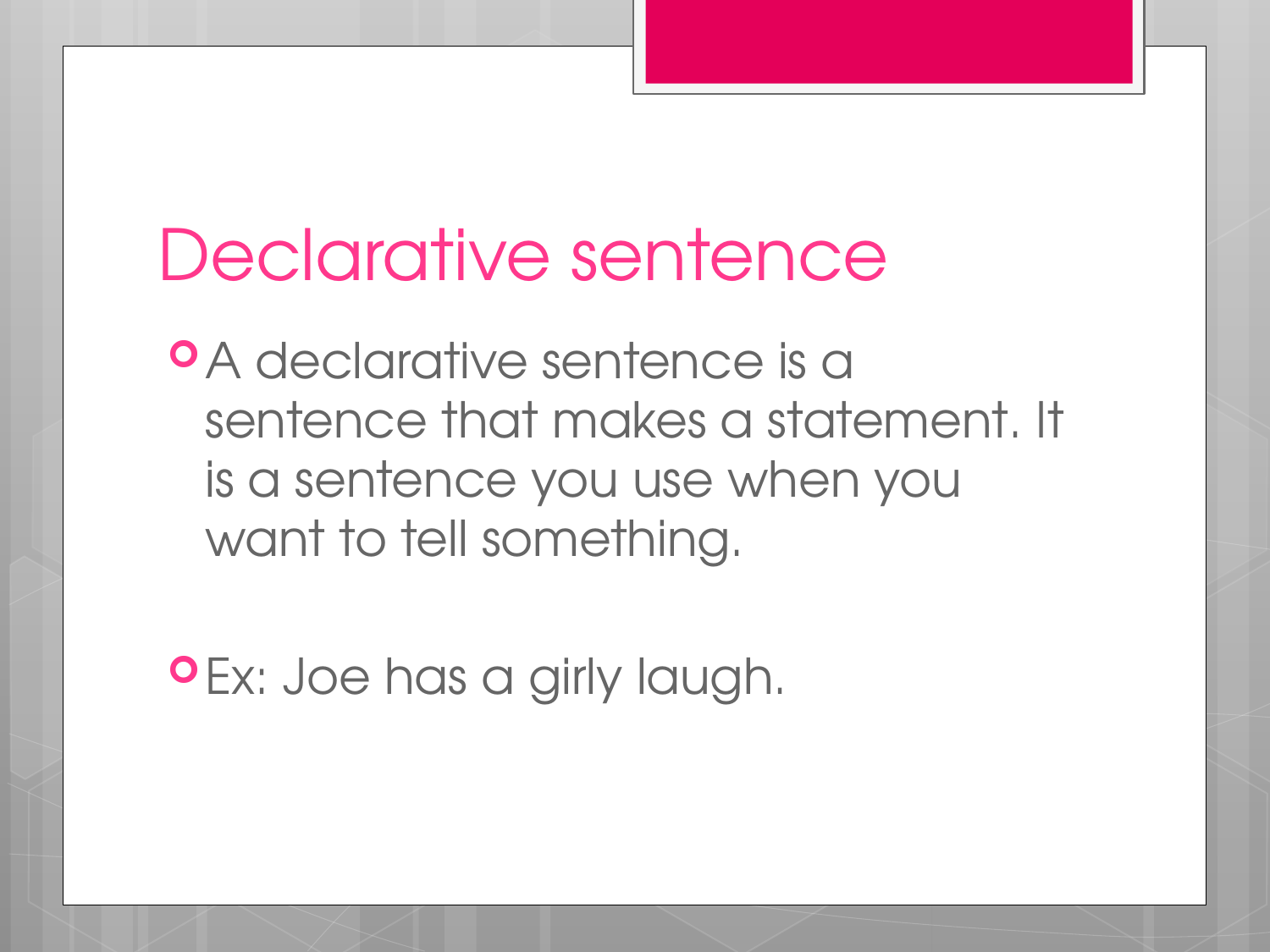

# Declarative sentence
A declarative sentence is a sentence that makes a statement. It is a sentence you use when you want to tell something.

Ex: Joe has a girly laugh.